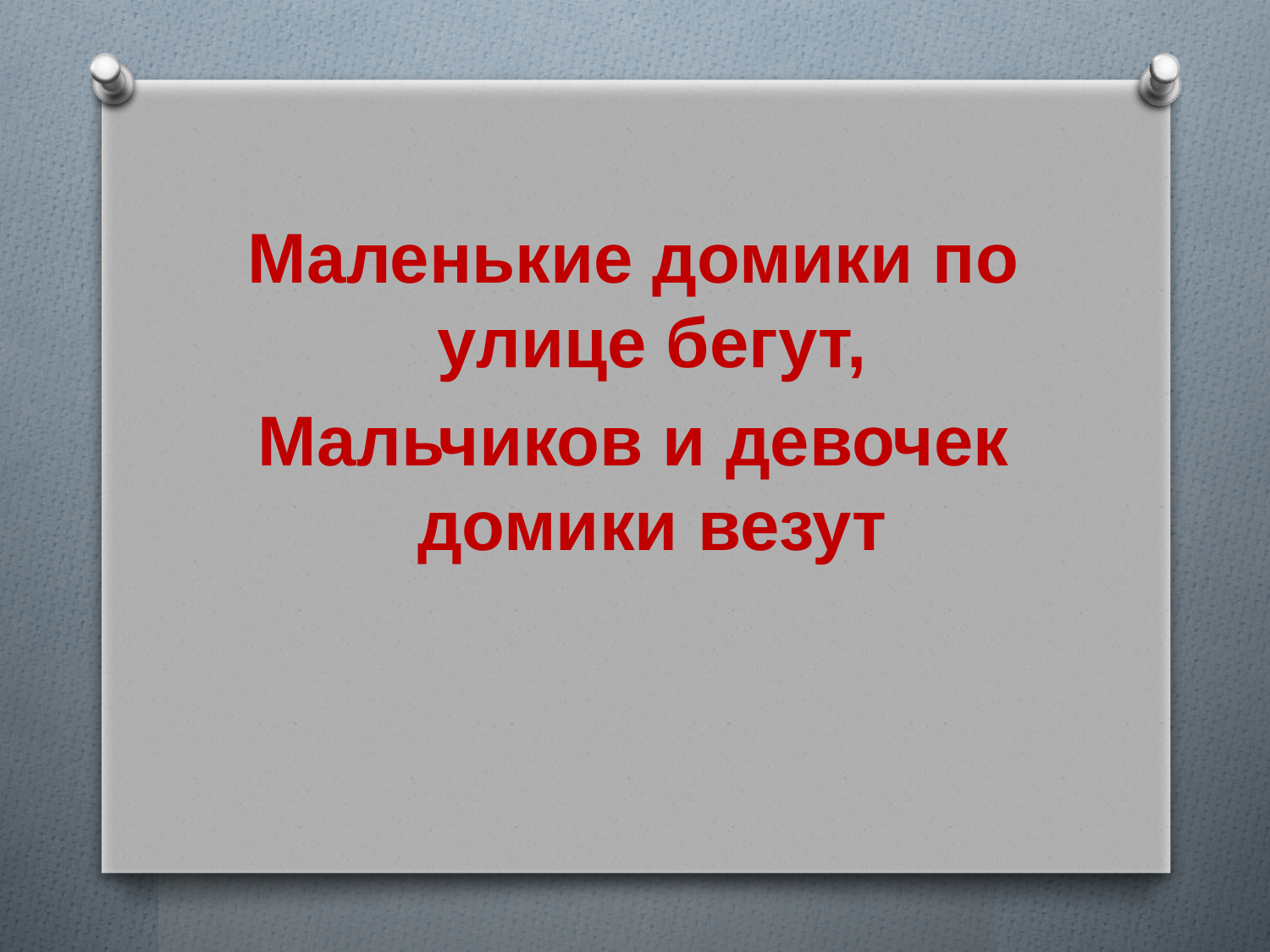

#
Маленькие домики по улице бегут,
Мальчиков и девочек домики везут